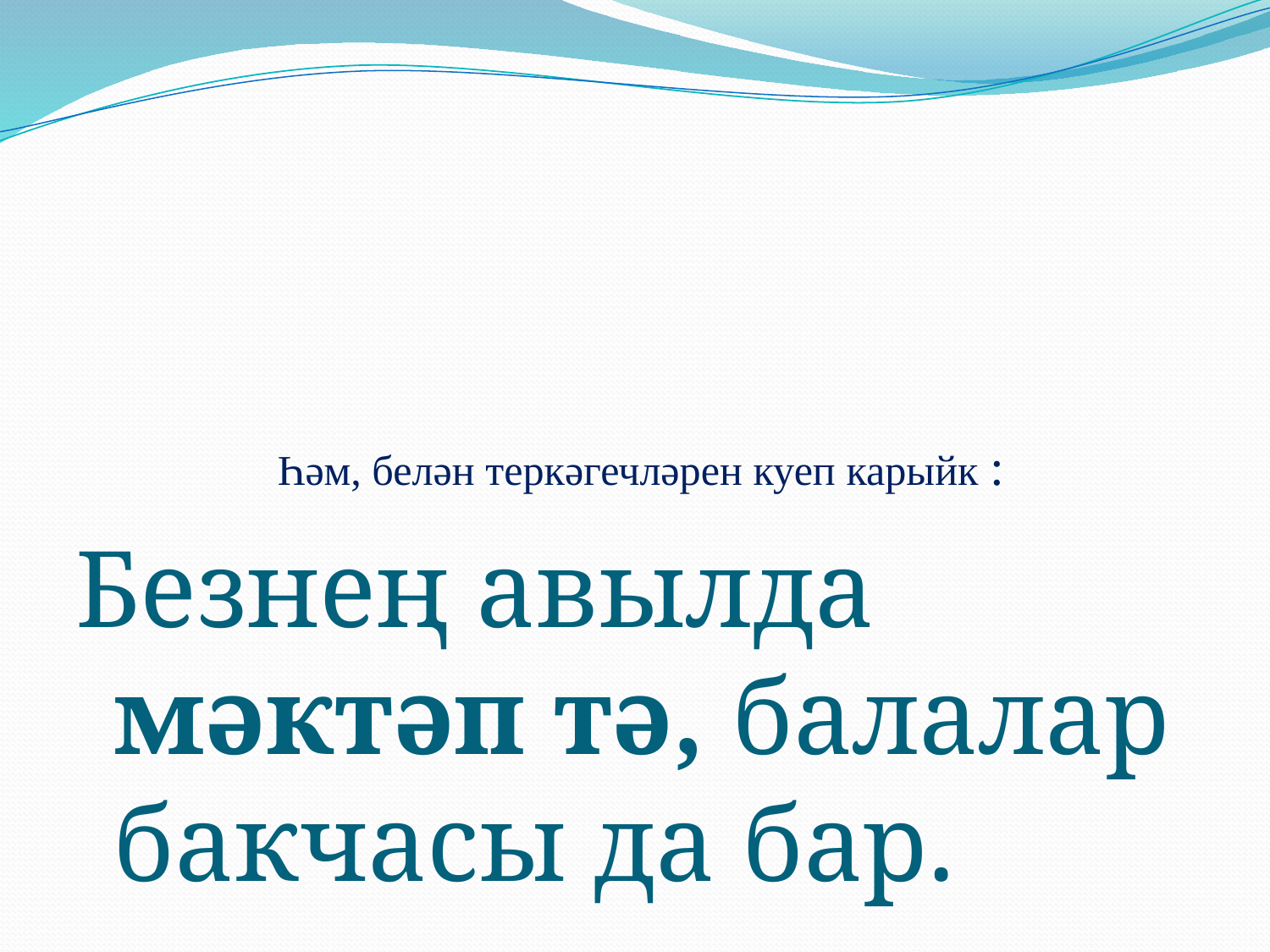

# Һәм, белән теркәгечләрен куеп карыйк :
Безнең авылда мәктәп тә, балалар бакчасы да бар.